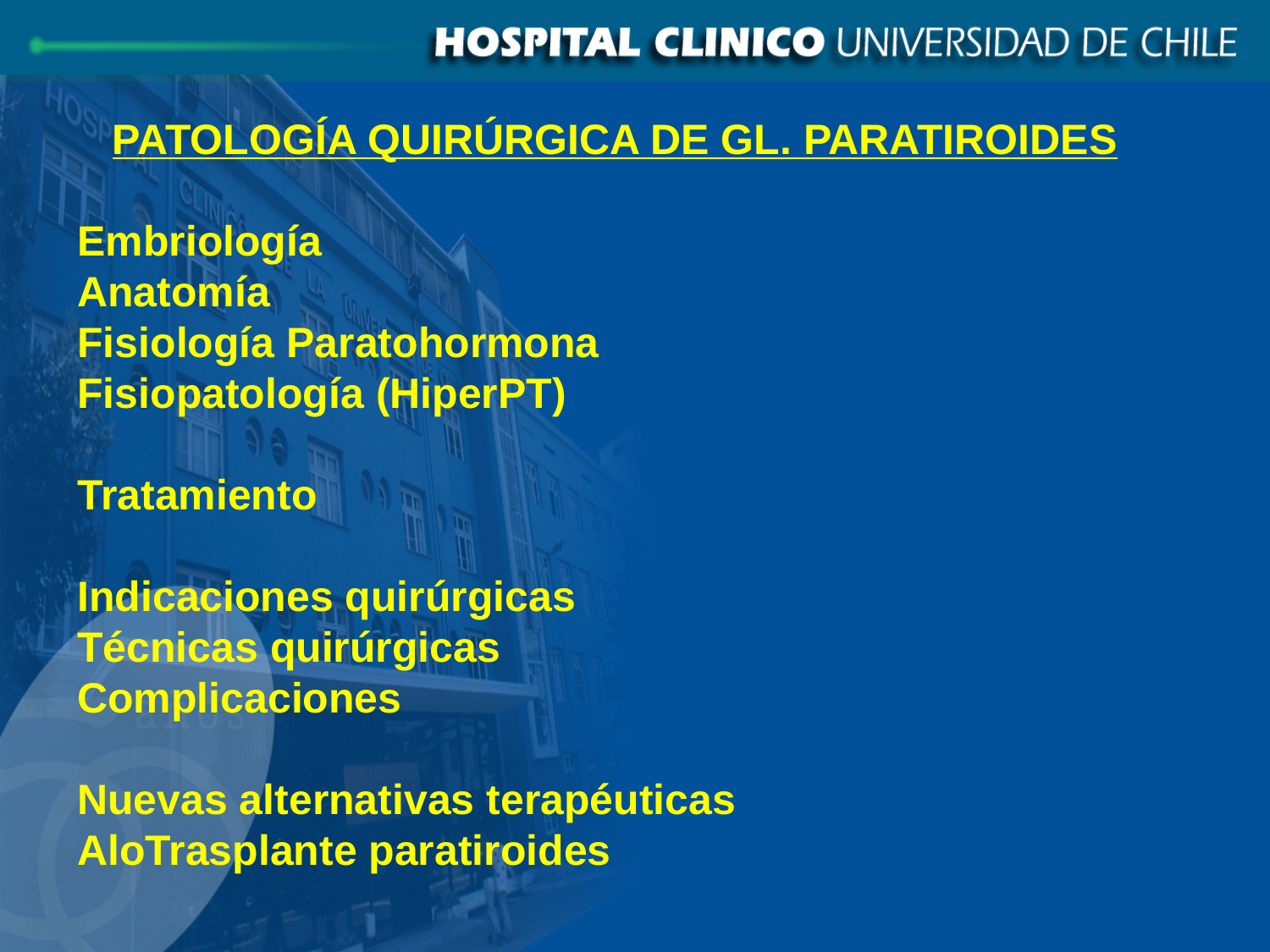

PATOLOGÍA QUIRÚRGICA DE GL. PARATIROIDES

Embriología
Anatomía
Fisiología Paratohormona
Fisiopatología (HiperPT)

Tratamiento

Indicaciones quirúrgicas
Técnicas quirúrgicas
Complicaciones

Nuevas alternativas terapéuticas
AloTrasplante paratiroides